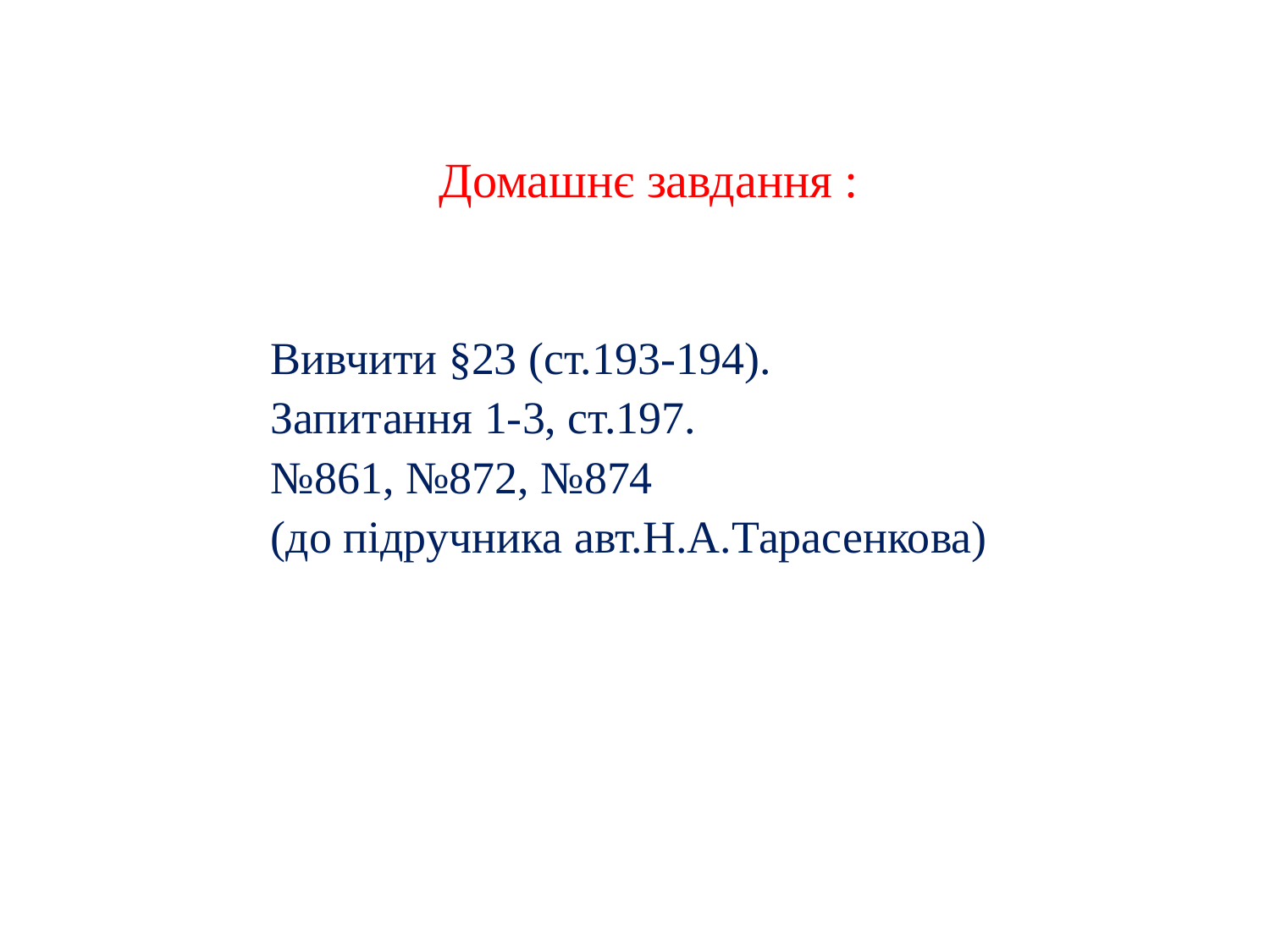

# Домашнє завдання :
Вивчити §23 (ст.193-194).
Запитання 1-3, ст.197.
№861, №872, №874
(до підручника авт.Н.А.Тарасенкова)